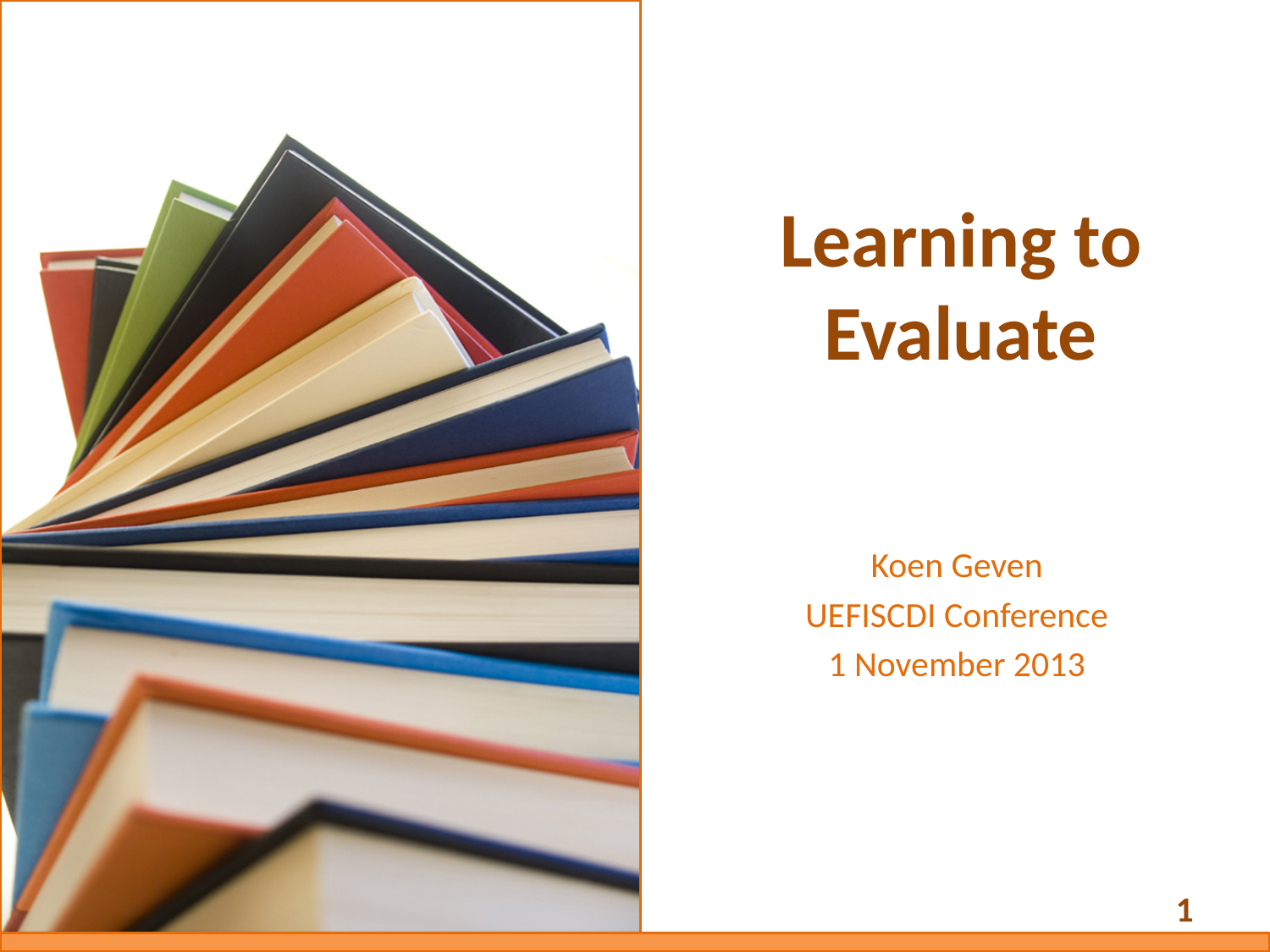

# Learning to Evaluate
Koen Geven
UEFISCDI Conference
1 November 2013
1